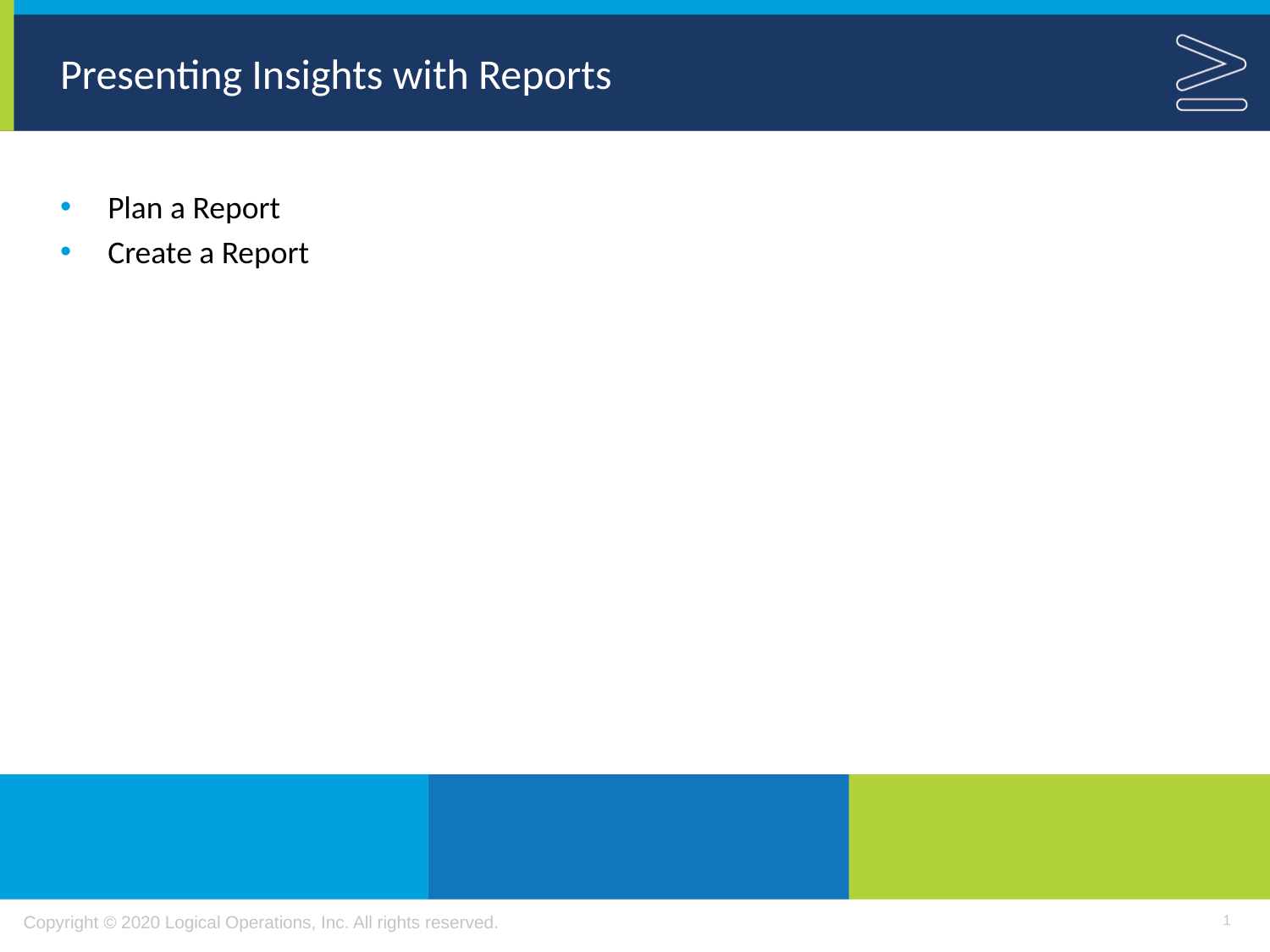

# Presenting Insights with Reports
Plan a Report
Create a Report
1